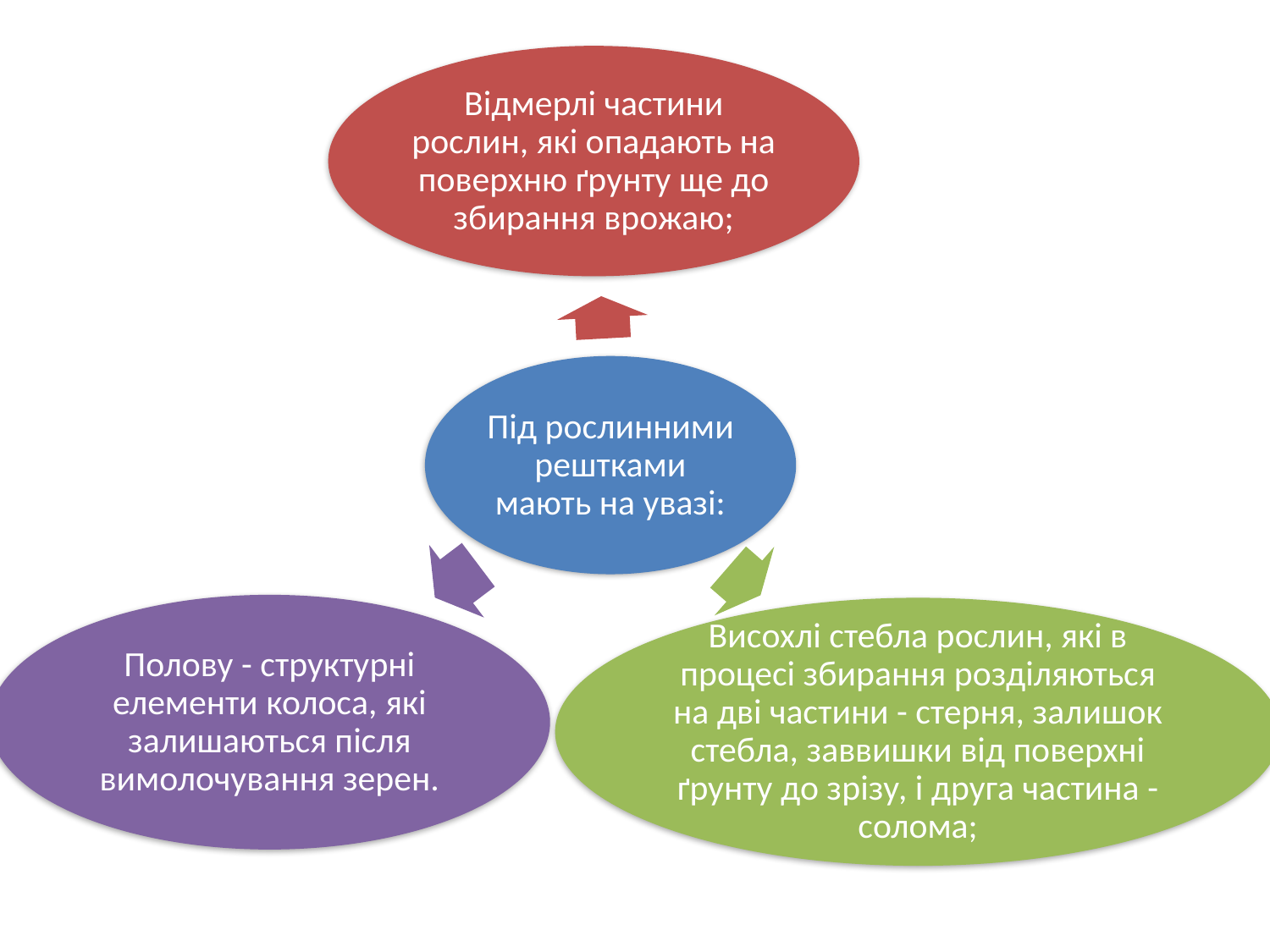

Під рослинними рештками мають на увазі:

Відмерлі частини рослин, які опадають на поверхню ґрунту ще до збирання врожаю;

Висохлі стебла рослин, які в процесі збирання розділяються на дві частини - стерня, залишок стебла, заввишки від поверхні ґрунту до зрізу, і друга частина - солома;

Полову - структурні елементи колоса, які залишаються після вимолочування зерен.